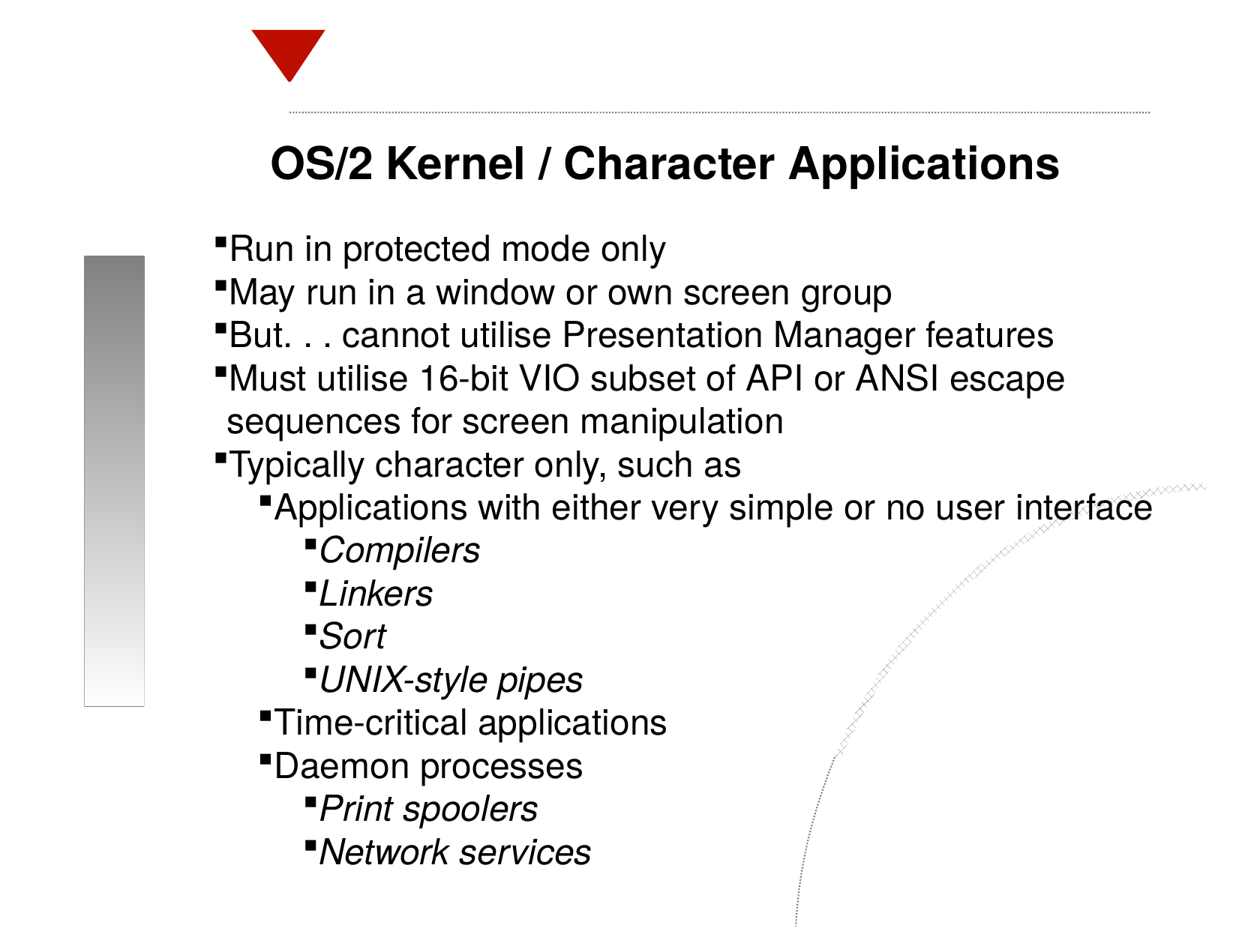

OS/2 Kernel / Character Applications
Run in protected mode only
May run in a window or own screen group
But. . . cannot utilise Presentation Manager features
Must utilise 16-bit VIO subset of API or ANSI escape sequences for screen manipulation
Typically character only, such as
Applications with either very simple or no user interface
Compilers
Linkers
Sort
UNIX-style pipes
Time-critical applications
Daemon processes
Print spoolers
Network services